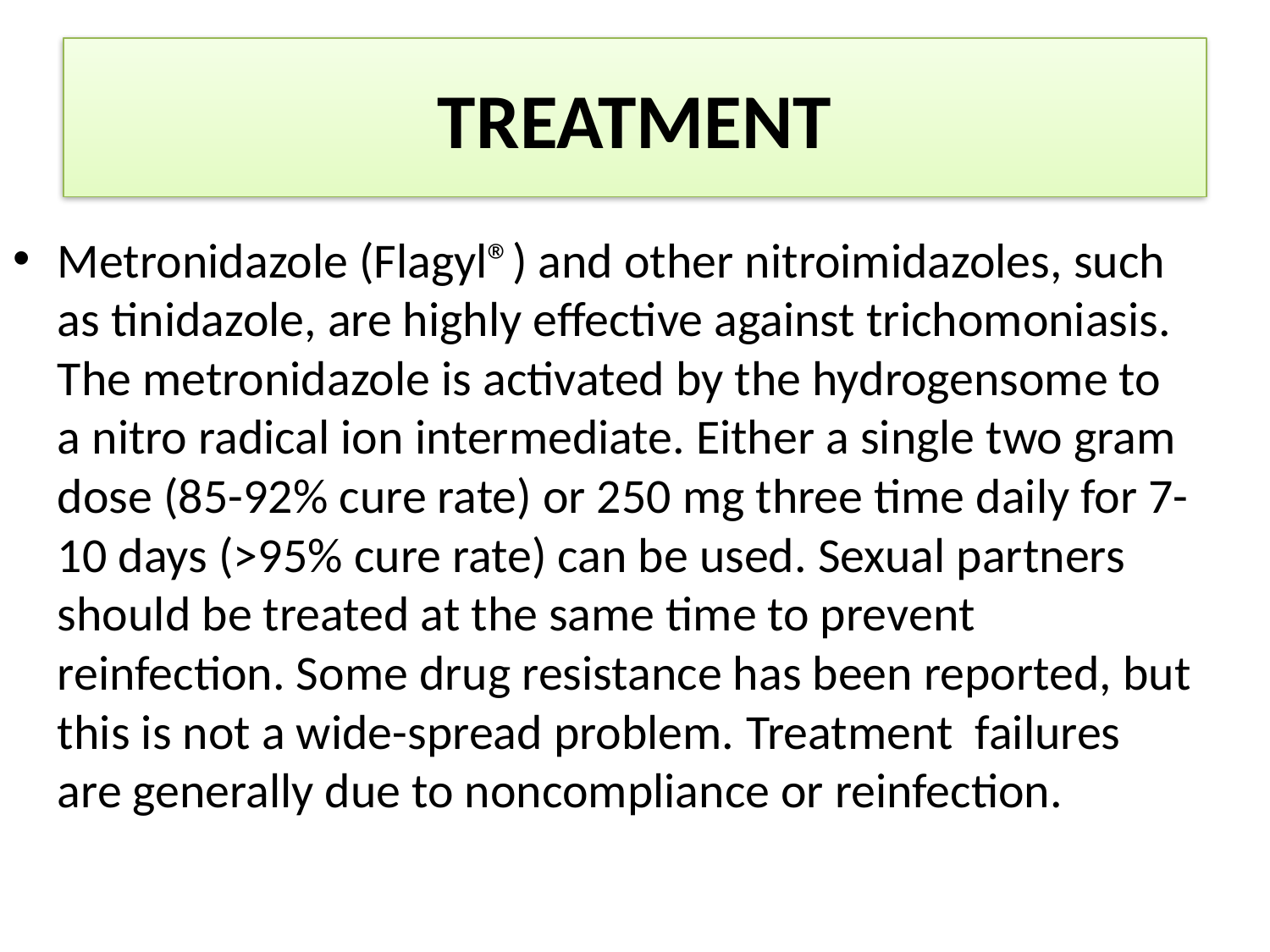

# TREATMENT
Metronidazole (Flagyl®) and other nitroimidazoles, such as tinidazole, are highly effective against trichomoniasis. The metronidazole is activated by the hydrogensome to a nitro radical ion intermediate. Either a single two gram dose (85-92% cure rate) or 250 mg three time daily for 7-10 days (>95% cure rate) can be used. Sexual partners should be treated at the same time to prevent reinfection. Some drug resistance has been reported, but this is not a wide-spread problem. Treatment  failures are generally due to noncompliance or reinfection.